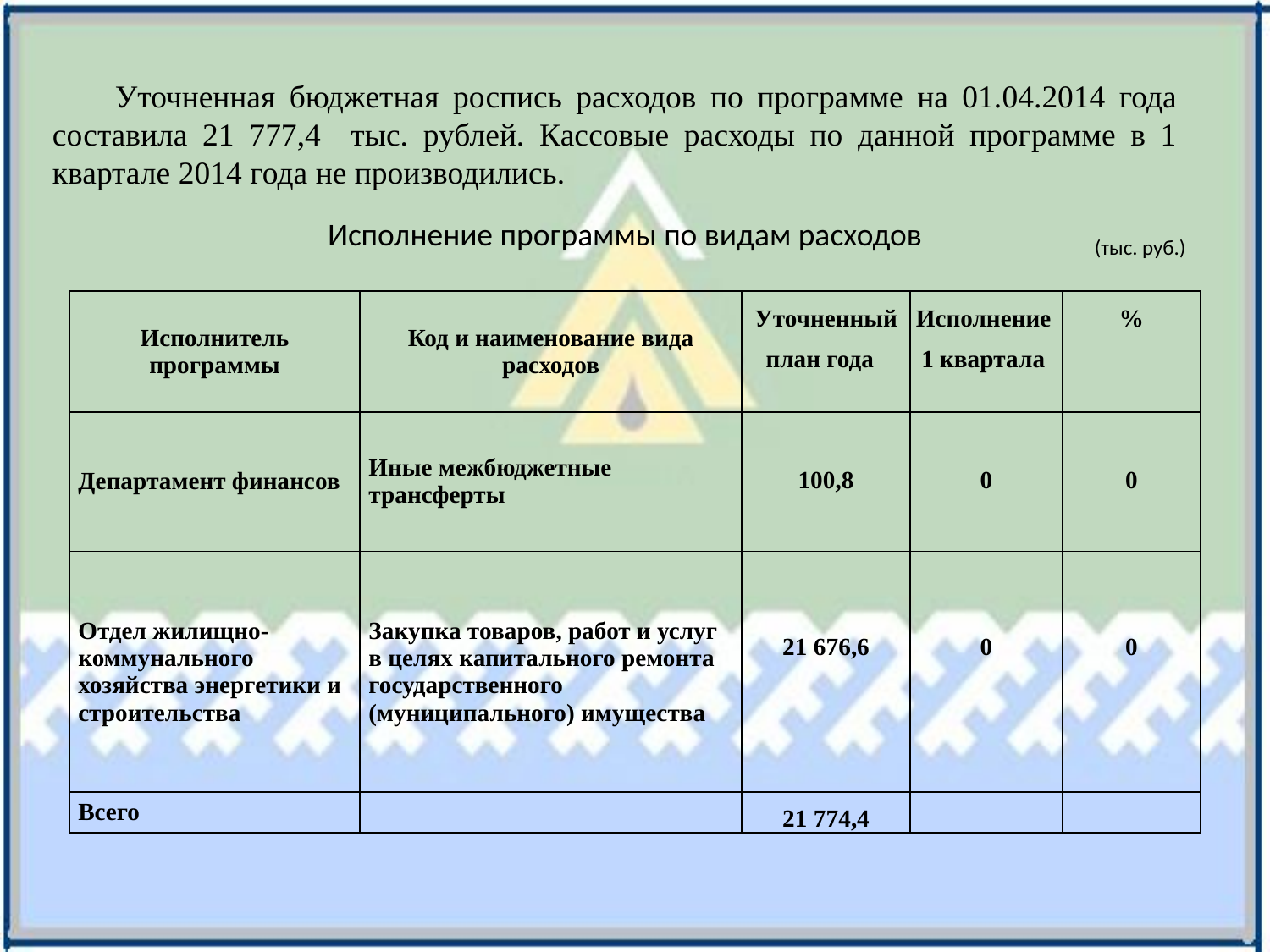

Уточненная бюджетная роспись расходов по программе на 01.04.2014 года составила 21 777,4  тыс. рублей. Кассовые расходы по данной программе в 1 квартале 2014 года не производились.
Исполнение программы по видам расходов
(тыс. руб.)
| Исполнитель программы | Код и наименование вида расходов | Уточненный план года | Исполнение 1 квартала | % |
| --- | --- | --- | --- | --- |
| Департамент финансов | Иные межбюджетные трансферты | 100,8 | 0 | 0 |
| Отдел жилищно-коммунального хозяйства энергетики и строительства | Закупка товаров, работ и услуг в целях капитального ремонта государственного (муниципального) имущества | 21 676,6 | 0 | 0 |
| Всего |  | 21 774,4 |  |  |